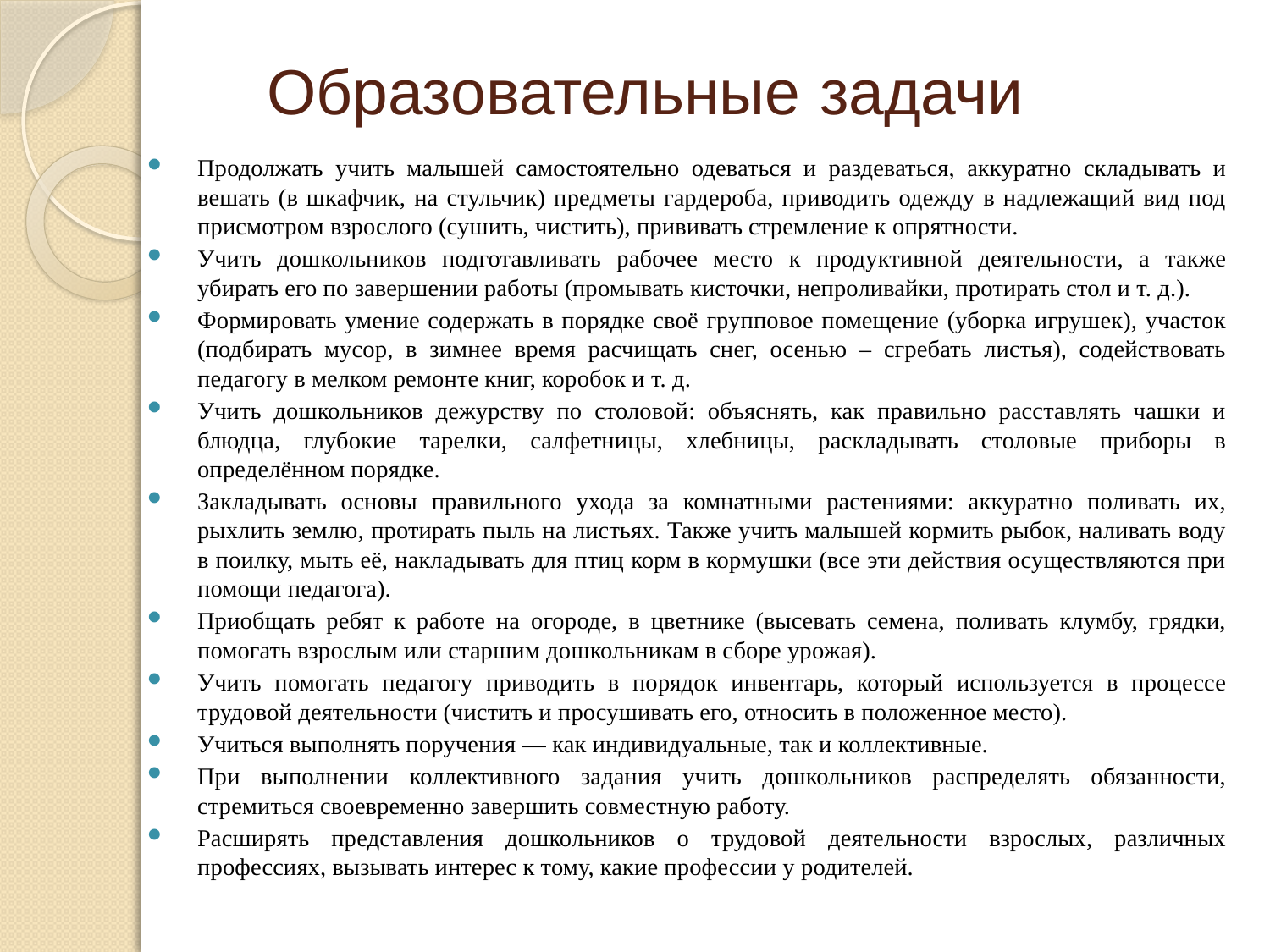

# Образовательные задачи
Продолжать учить малышей самостоятельно одеваться и раздеваться, аккуратно складывать и вешать (в шкафчик, на стульчик) предметы гардероба, приводить одежду в надлежащий вид под присмотром взрослого (сушить, чистить), прививать стремление к опрятности.
Учить дошкольников подготавливать рабочее место к продуктивной деятельности, а также убирать его по завершении работы (промывать кисточки, непроливайки, протирать стол и т. д.).
Формировать умение содержать в порядке своё групповое помещение (уборка игрушек), участок (подбирать мусор, в зимнее время расчищать снег, осенью – сгребать листья), содействовать педагогу в мелком ремонте книг, коробок и т. д.
Учить дошкольников дежурству по столовой: объяснять, как правильно расставлять чашки и блюдца, глубокие тарелки, салфетницы, хлебницы, раскладывать столовые приборы в определённом порядке.
Закладывать основы правильного ухода за комнатными растениями: аккуратно поливать их, рыхлить землю, протирать пыль на листьях. Также учить малышей кормить рыбок, наливать воду в поилку, мыть её, накладывать для птиц корм в кормушки (все эти действия осуществляются при помощи педагога).
Приобщать ребят к работе на огороде, в цветнике (высевать семена, поливать клумбу, грядки, помогать взрослым или старшим дошкольникам в сборе урожая).
Учить помогать педагогу приводить в порядок инвентарь, который используется в процессе трудовой деятельности (чистить и просушивать его, относить в положенное место).
Учиться выполнять поручения — как индивидуальные, так и коллективные.
При выполнении коллективного задания учить дошкольников распределять обязанности, стремиться своевременно завершить совместную работу.
Расширять представления дошкольников о трудовой деятельности взрослых, различных профессиях, вызывать интерес к тому, какие профессии у родителей.